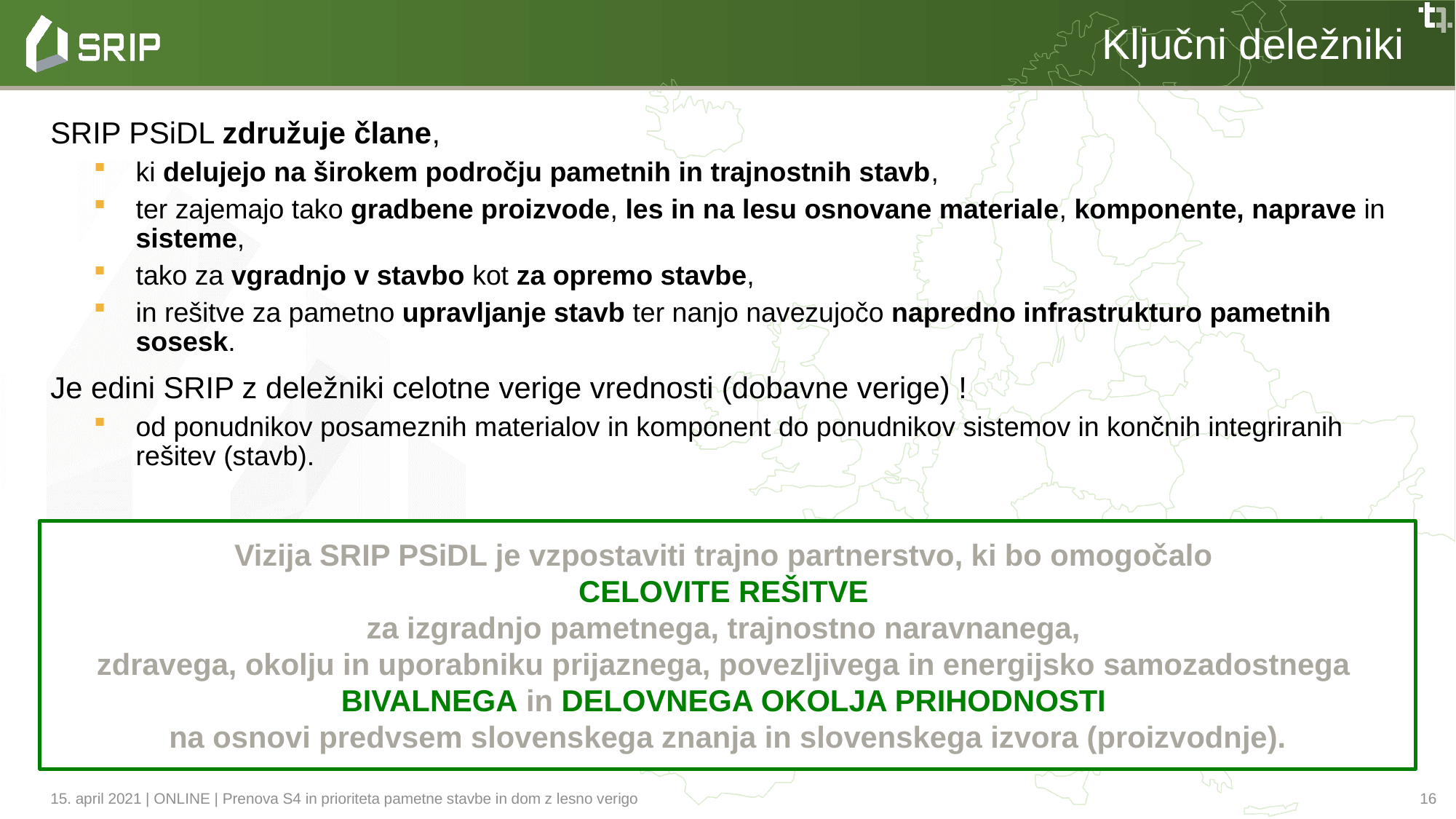

Ključni deležniki

SRIP PSiDL združuje člane,
ki delujejo na širokem področju pametnih in trajnostnih stavb,
ter zajemajo tako gradbene proizvode, les in na lesu osnovane materiale, komponente, naprave in sisteme,
tako za vgradnjo v stavbo kot za opremo stavbe,
in rešitve za pametno upravljanje stavb ter nanjo navezujočo napredno infrastrukturo pametnih sosesk.
Je edini SRIP z deležniki celotne verige vrednosti (dobavne verige) !
od ponudnikov posameznih materialov in komponent do ponudnikov sistemov in končnih integriranih rešitev (stavb).
Vizija SRIP PSiDL je vzpostaviti trajno partnerstvo, ki bo omogočalo
CELOVITE REŠITVE
za izgradnjo pametnega, trajnostno naravnanega,
zdravega, okolju in uporabniku prijaznega, povezljivega in energijsko samozadostnega
BIVALNEGA in DELOVNEGA OKOLJA PRIHODNOSTI
na osnovi predvsem slovenskega znanja in slovenskega izvora (proizvodnje).
16
15. april 2021 | ONLINE | Prenova S4 in prioriteta pametne stavbe in dom z lesno verigo